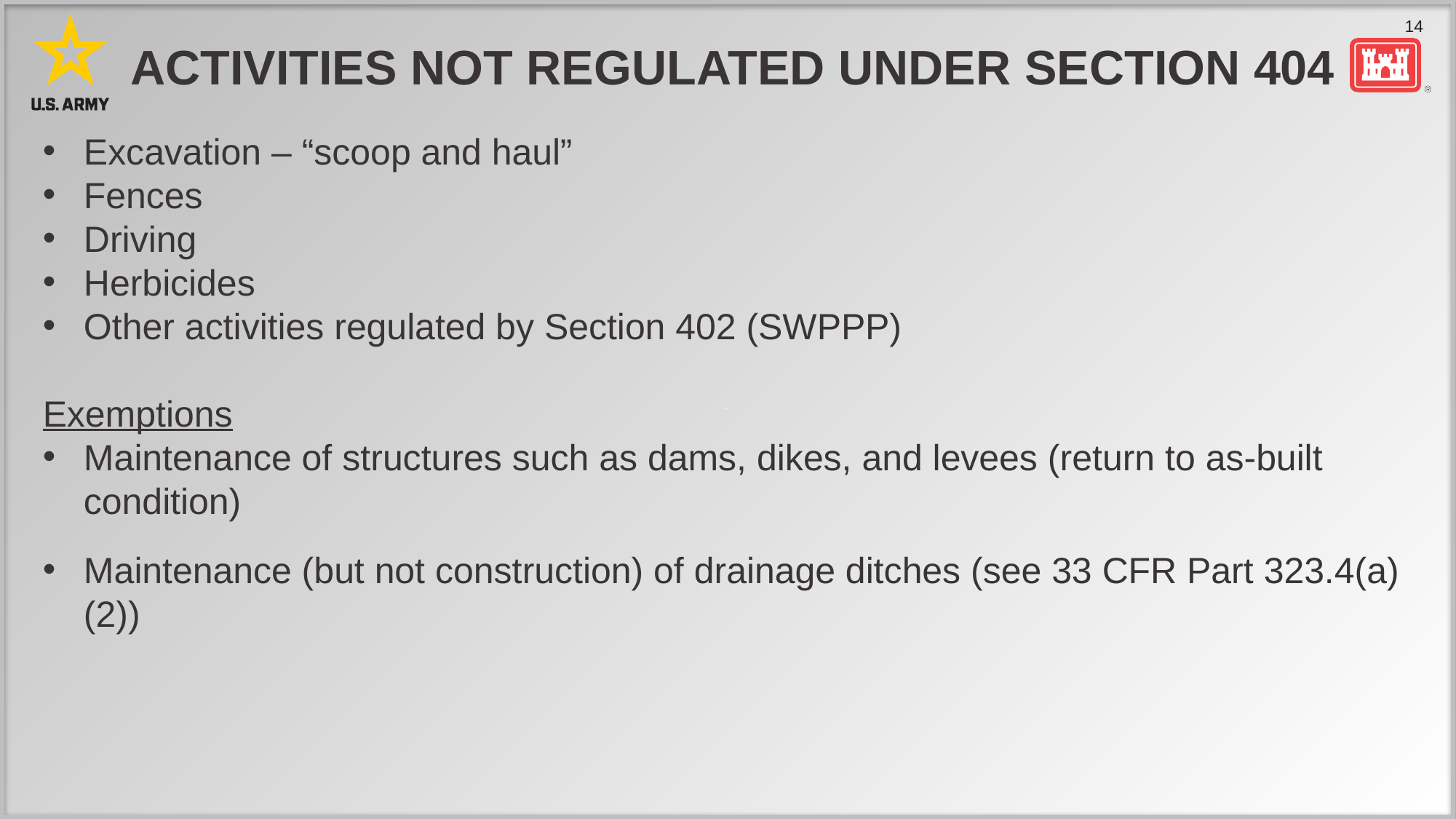

# Activities not regulated under section 404
Excavation – “scoop and haul”
Fences
Driving
Herbicides
Other activities regulated by Section 402 (SWPPP)

Exemptions
Maintenance of structures such as dams, dikes, and levees (return to as-built condition)

Maintenance (but not construction) of drainage ditches (see 33 CFR Part 323.4(a)(2))